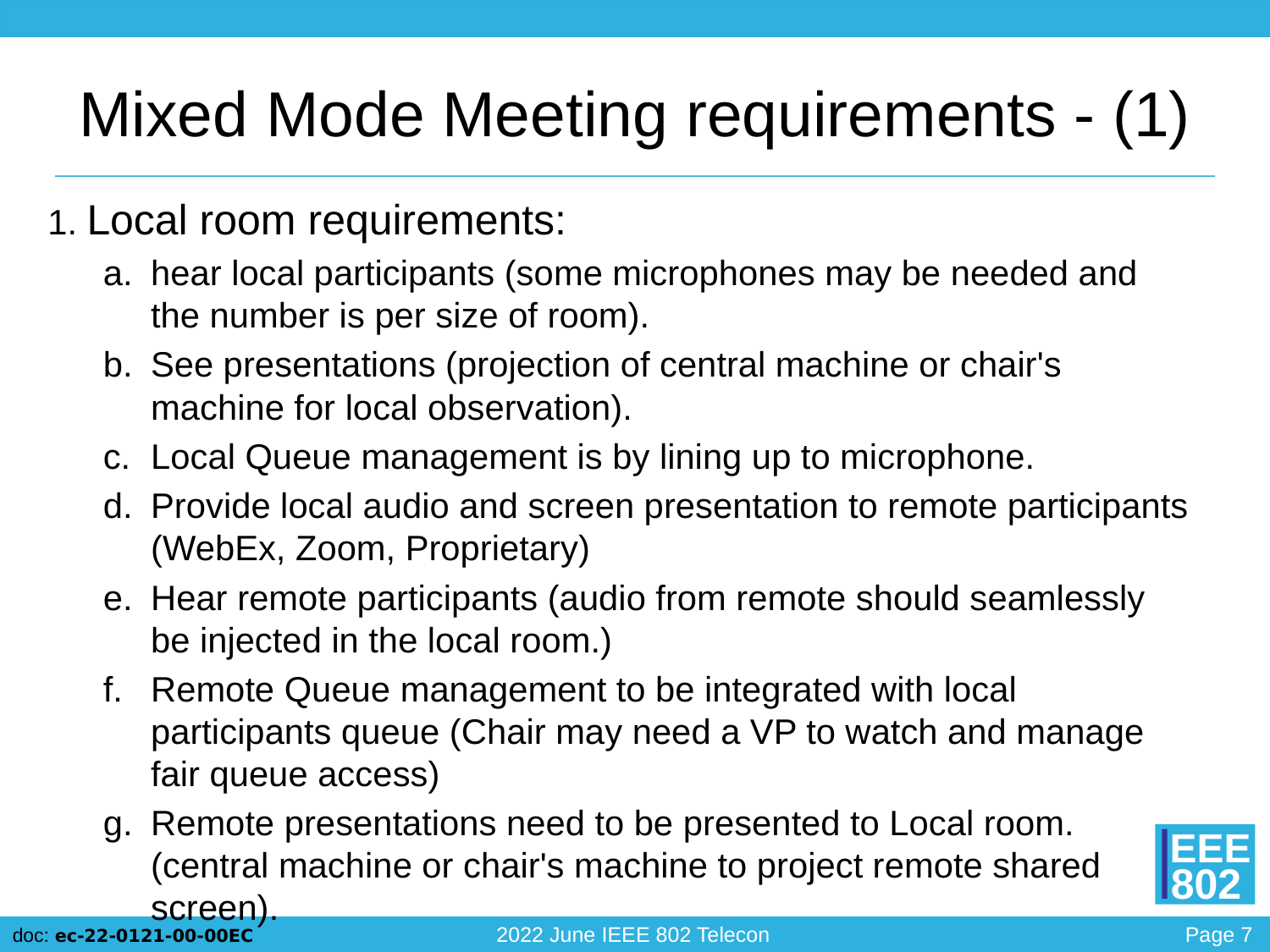

# Mixed Mode Meeting requirements - (1)
1. Local room requirements:
hear local participants (some microphones may be needed and the number is per size of room).
See presentations (projection of central machine or chair's machine for local observation).
Local Queue management is by lining up to microphone.
Provide local audio and screen presentation to remote participants (WebEx, Zoom, Proprietary)
Hear remote participants (audio from remote should seamlessly be injected in the local room.)
Remote Queue management to be integrated with local participants queue (Chair may need a VP to watch and manage fair queue access)
Remote presentations need to be presented to Local room. (central machine or chair's machine to project remote shared screen).